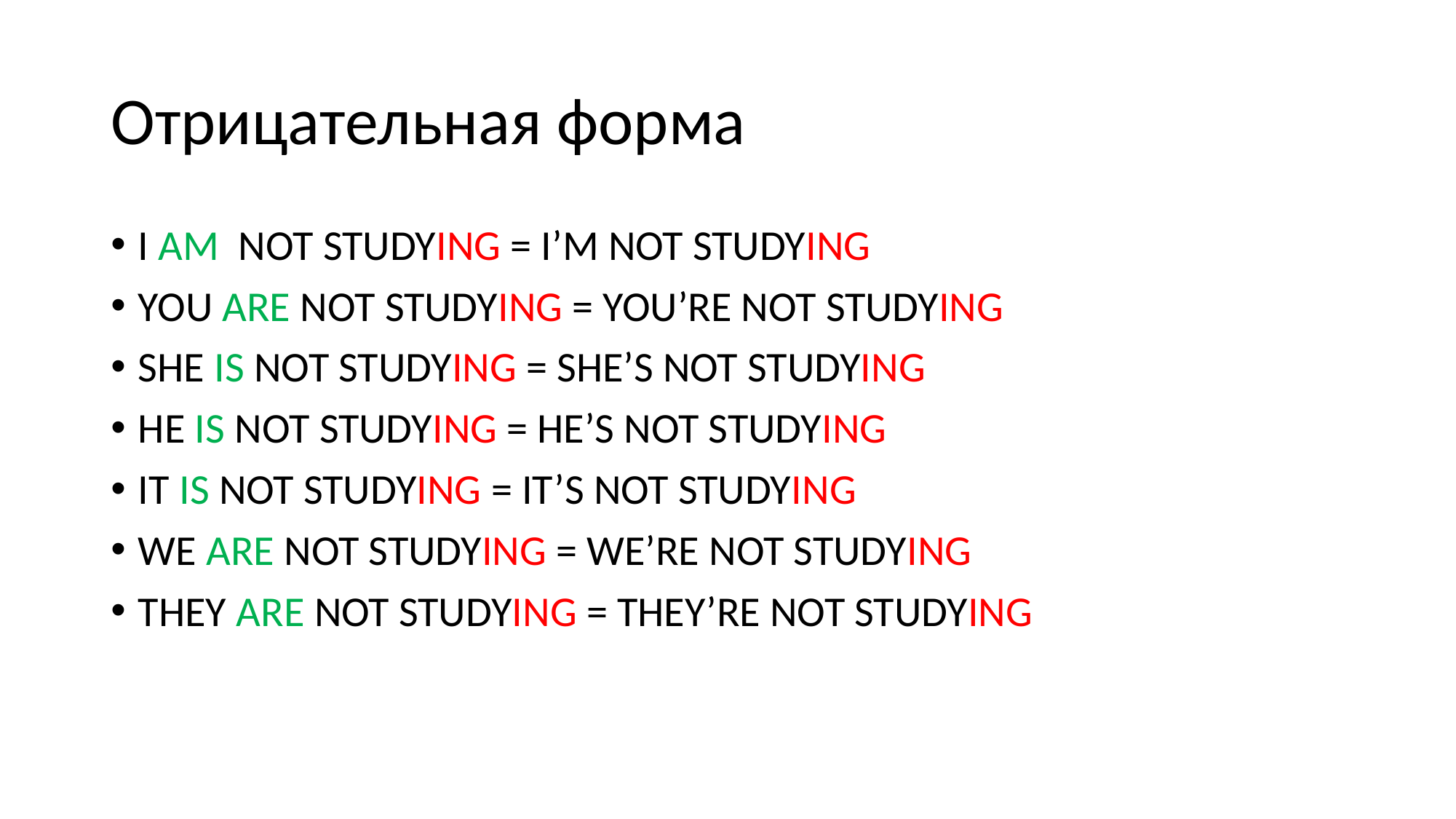

# Отрицательная форма
I AM  NOT STUDYING = I’M NOT STUDYING
YOU ARE NOT STUDYING = YOU’RE NOT STUDYING
SHE IS NOT STUDYING = SHE’S NOT STUDYING
HE IS NOT STUDYING = HE’S NOT STUDYING
IT IS NOT STUDYING = IT’S NOT STUDYING
WE ARE NOT STUDYING = WE’RE NOT STUDYING
THEY ARE NOT STUDYING = THEY’RE NOT STUDYING